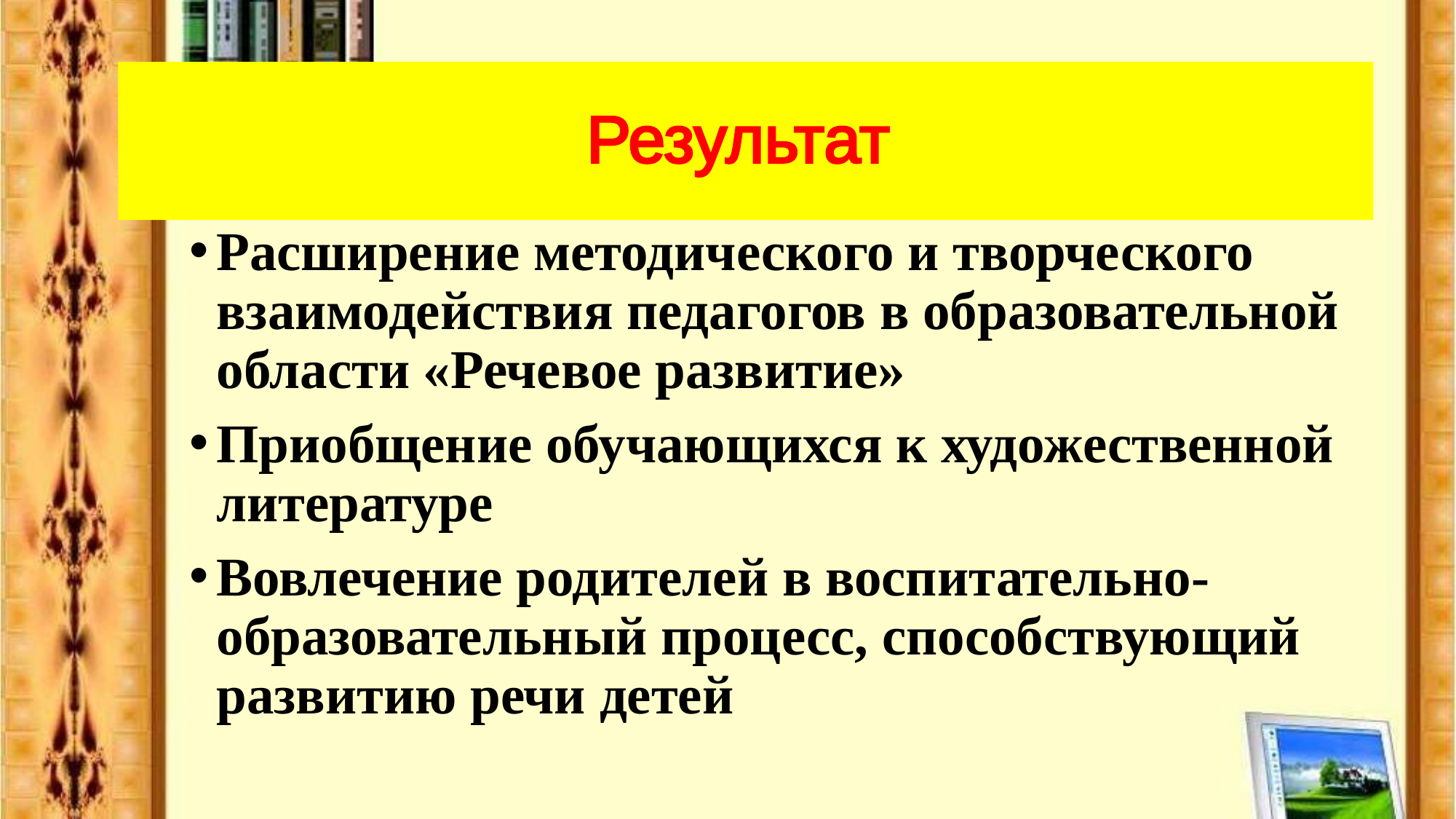

Результат
Расширение методического и творческого взаимодействия педагогов в образовательной области «Речевое развитие»
Приобщение обучающихся к художественной литературе
Вовлечение родителей в воспитательно- образовательный процесс, способствующий развитию речи детей